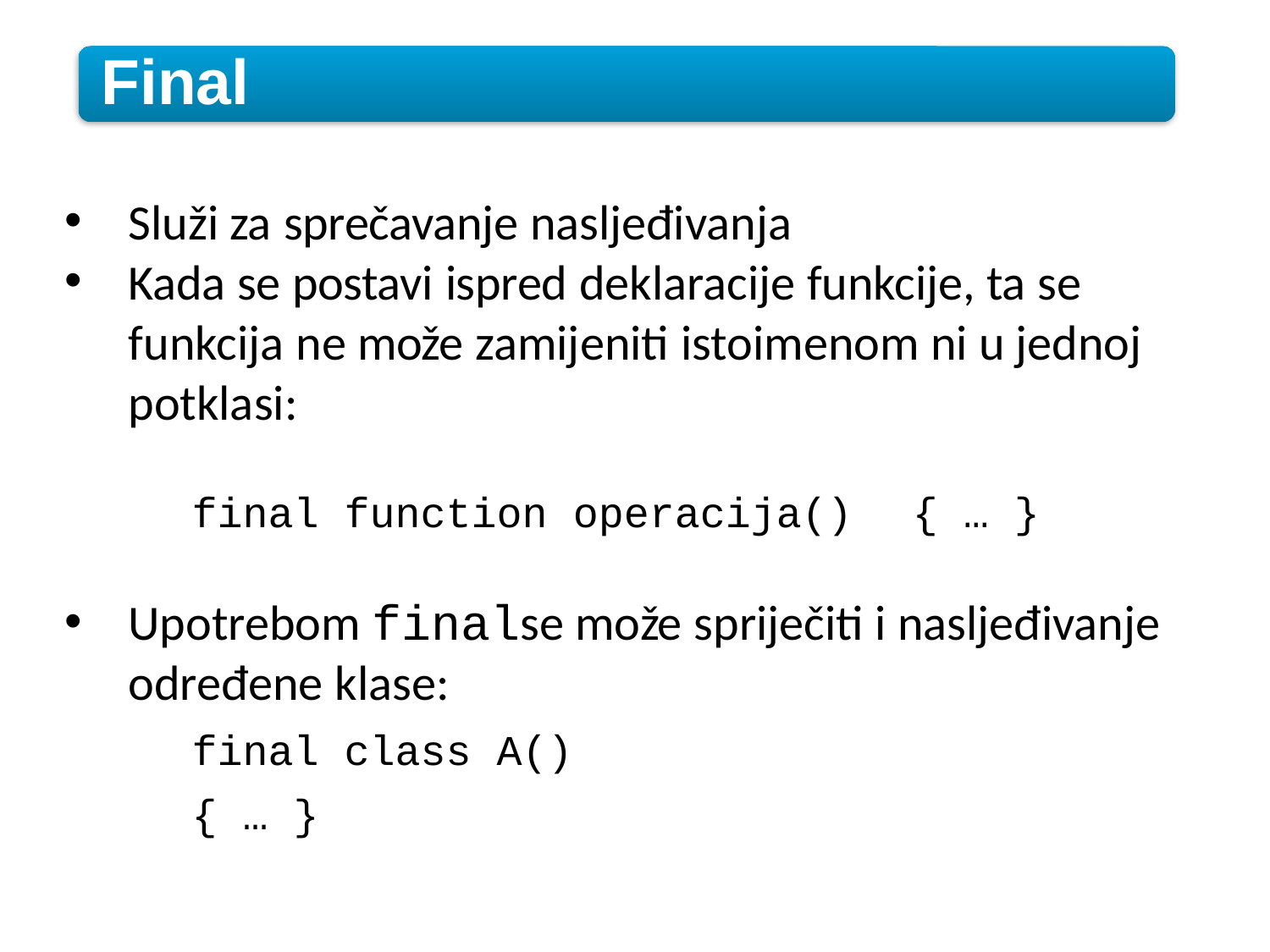

Final
Služi za sprečavanje nasljeđivanja
Kada se postavi ispred deklaracije funkcije, ta se funkcija ne može zamijeniti istoimenom ni u jednoj potklasi:

	final function operacija() { … }

Upotrebom finalse može spriječiti i nasljeđivanje određene klase:
final class A()
{ … }

8